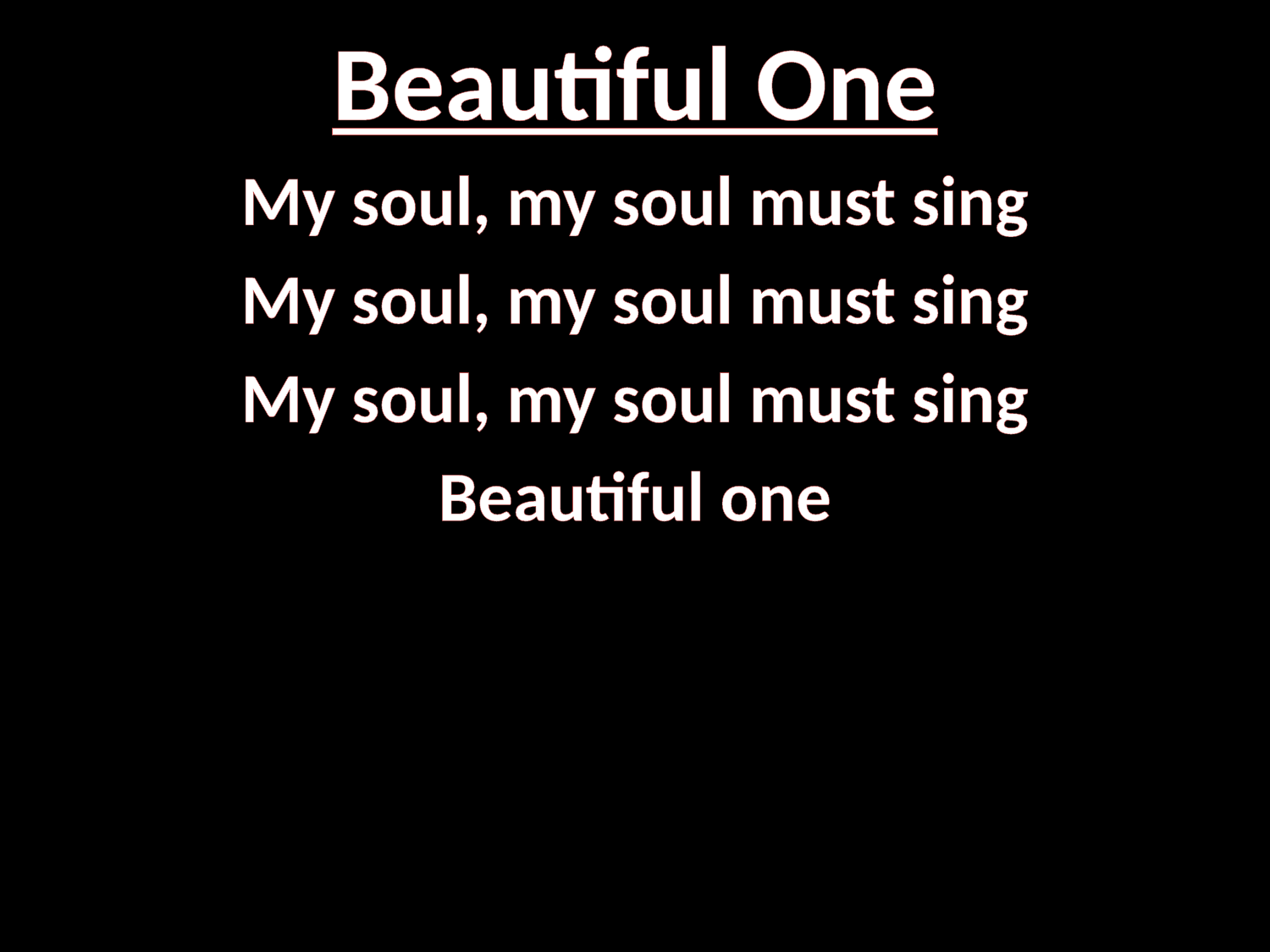

# Beautiful One
My soul, my soul must sing
My soul, my soul must sing
My soul, my soul must sing
Beautiful one